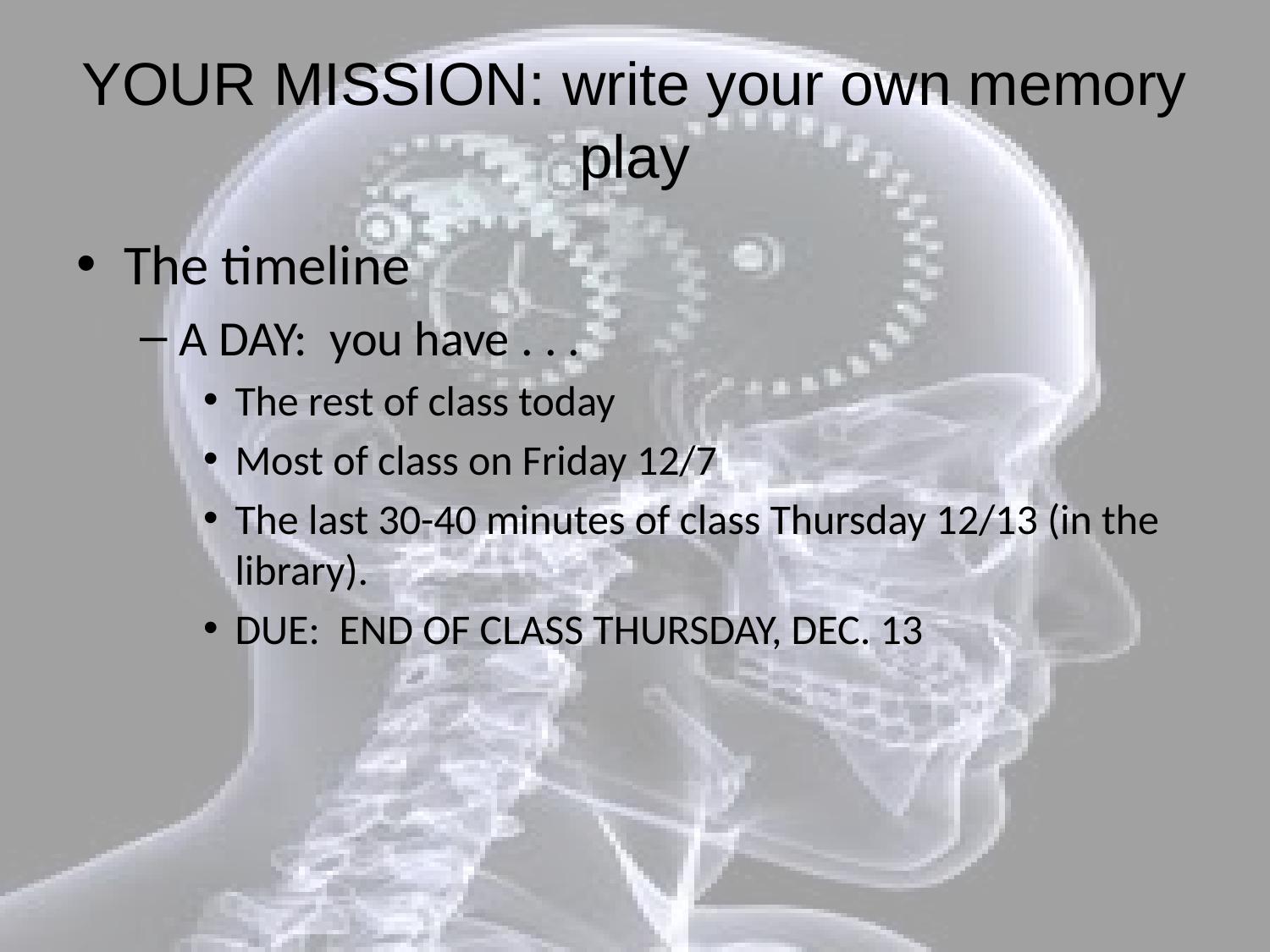

# YOUR MISSION: write your own memory play
The timeline
A DAY:  you have . . .
The rest of class today
Most of class on Friday 12/7
The last 30-40 minutes of class Thursday 12/13 (in the library).
DUE:  END OF CLASS THURSDAY, DEC. 13